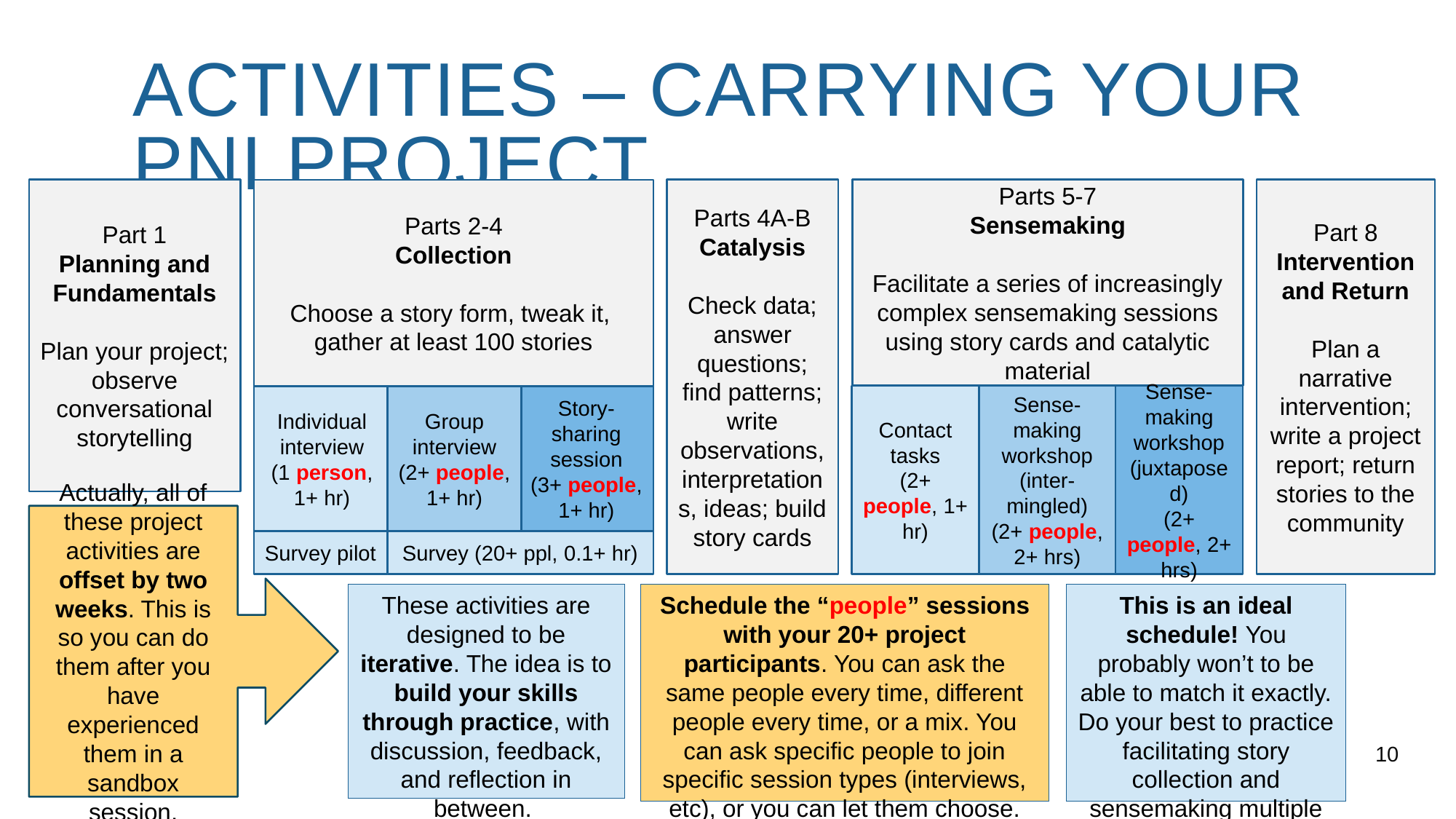

# activities – carrying your PNI project
Part 1
Planning and Fundamentals

Plan your project; observe conversational storytelling
Parts 2-4
Collection

Choose a story form, tweak it,
gather at least 100 stories
Individual interview
(1 person, 1+ hr)
Group interview
(2+ people, 1+ hr)
Story-sharing session
(3+ people, 1+ hr)
Survey pilot
Survey (20+ ppl, 0.1+ hr)
Parts 4A-B
Catalysis

Check data; answer questions; find patterns; write observations, interpretations, ideas; build story cards
Parts 5-7
Sensemaking

Facilitate a series of increasingly complex sensemaking sessions using story cards and catalytic material
Contact tasks
(2+ people, 1+ hr)
Sense-making workshop (inter-mingled)
(2+ people, 2+ hrs)
Sense-making workshop (juxtaposed)
(2+ people, 2+ hrs)
Part 8
Intervention and Return

Plan a narrative intervention; write a project report; return stories to the community
Actually, all of these project activities are offset by two weeks. This is so you can do them after you have experienced them in a sandbox session.
These activities are designed to be iterative. The idea is to build your skills through practice, with discussion, feedback, and reflection in between.
Schedule the “people” sessions with your 20+ project participants. You can ask the same people every time, different people every time, or a mix. You can ask specific people to join specific session types (interviews, etc), or you can let them choose.
This is an ideal schedule! You probably won’t to be able to match it exactly. Do your best to practice facilitating story collection and sensemaking multiple times during your project.
10